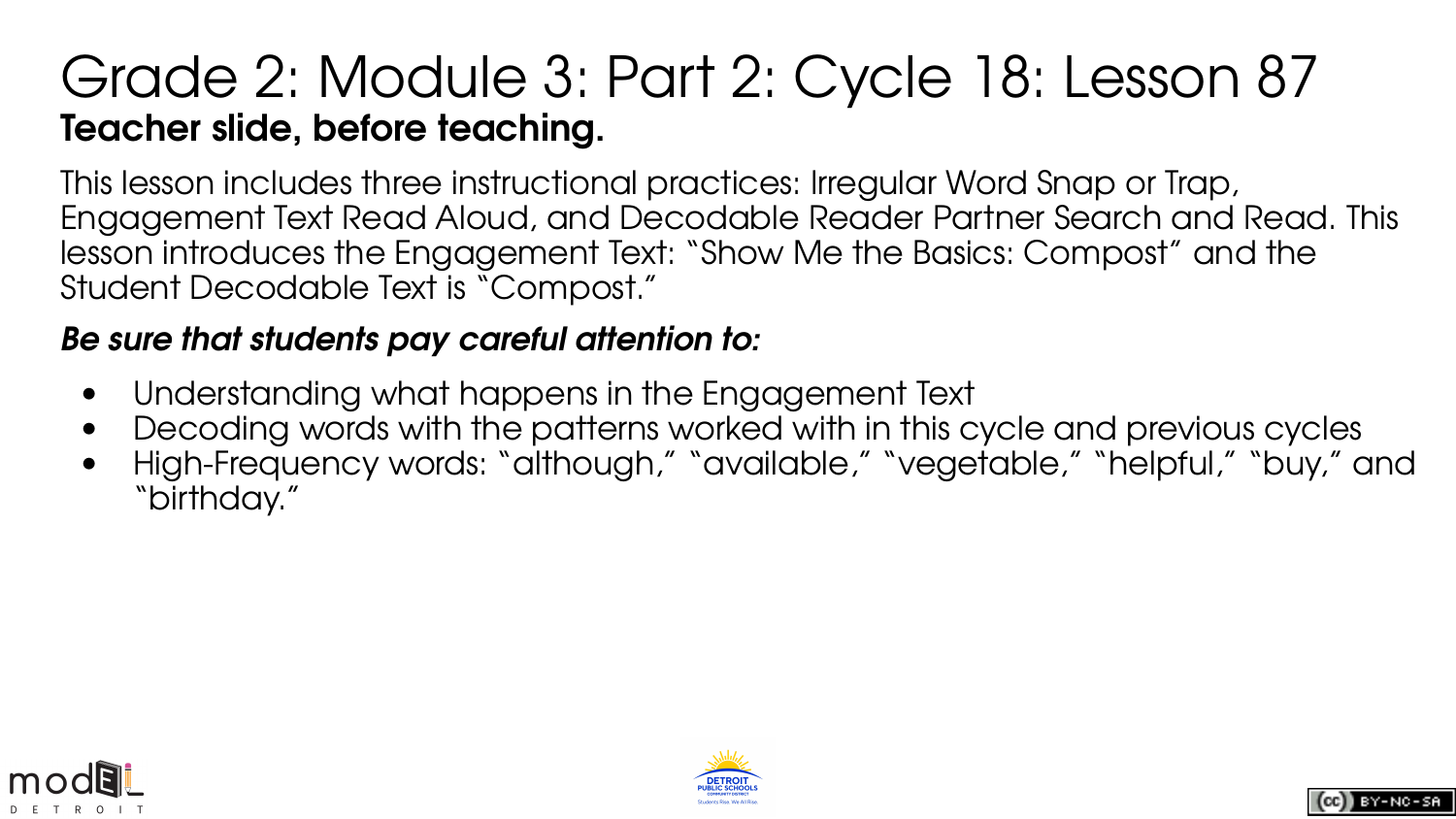

# Grade 2: Module 3: Part 2: Cycle 18: Lesson 87
Teacher slide, before teaching.
This lesson includes three instructional practices: Irregular Word Snap or Trap, Engagement Text Read Aloud, and Decodable Reader Partner Search and Read. This lesson introduces the Engagement Text: “Show Me the Basics: Compost” and the Student Decodable Text is “Compost.”
Be sure that students pay careful attention to:
Understanding what happens in the Engagement Text
Decoding words with the patterns worked with in this cycle and previous cycles
High-Frequency words: “although,” “available,” “vegetable,” “helpful,” “buy,” and “birthday.”